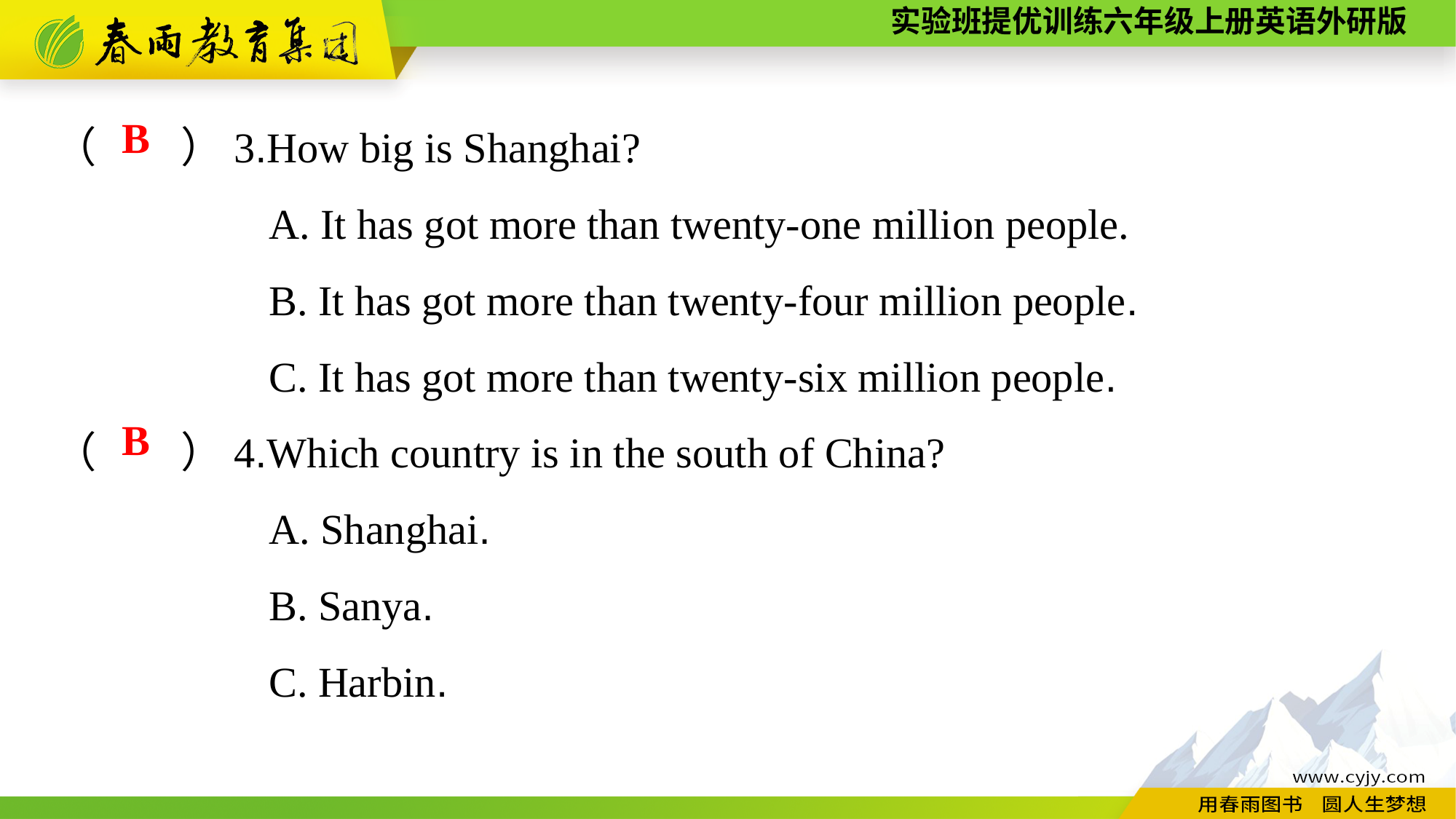

（　　）3.How big is Shanghai?
A. It has got more than twenty-one million people.
B. It has got more than twenty-four million people.
C. It has got more than twenty-six million people.
（　　）4.Which country is in the south of China?
A. Shanghai.
B. Sanya.
C. Harbin.
B
B